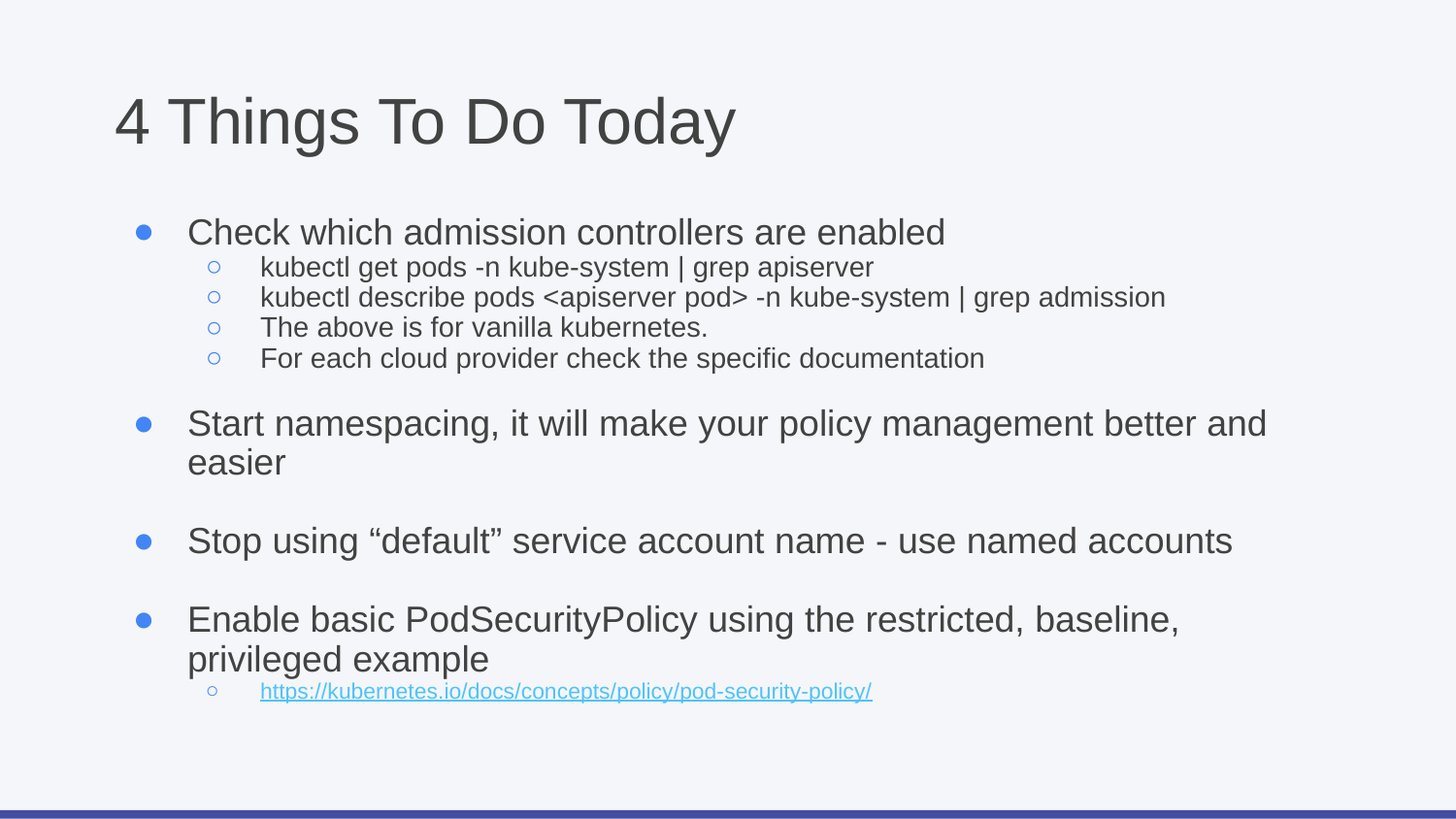

# 4 Things To Do Today
Check which admission controllers are enabled
kubectl get pods -n kube-system | grep apiserver
kubectl describe pods <apiserver pod> -n kube-system | grep admission
The above is for vanilla kubernetes.
For each cloud provider check the specific documentation
Start namespacing, it will make your policy management better and easier
Stop using “default” service account name - use named accounts
Enable basic PodSecurityPolicy using the restricted, baseline, privileged example
https://kubernetes.io/docs/concepts/policy/pod-security-policy/